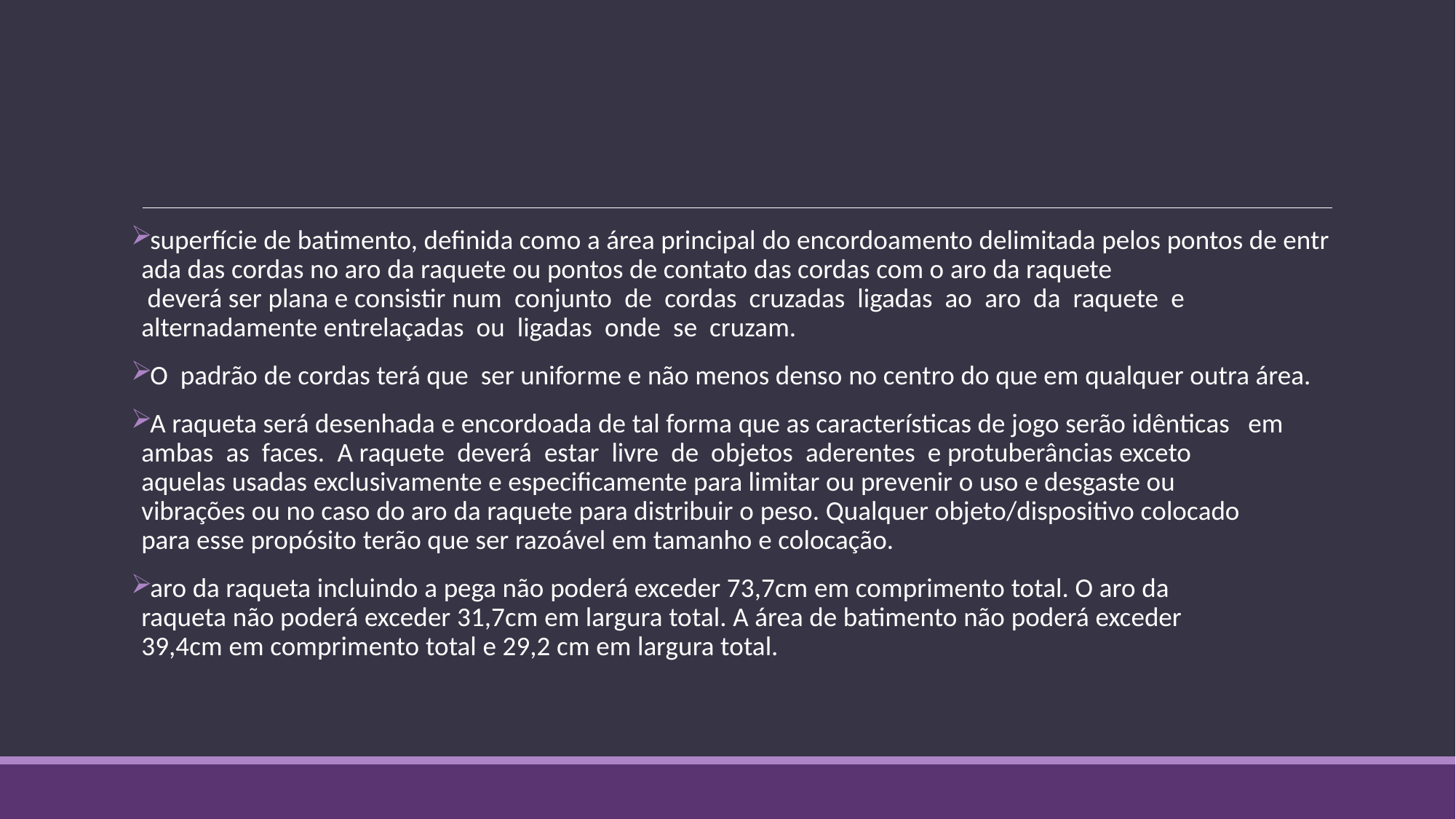

#
superfície de batimento, definida como a área principal do encordoamento delimitada pelos pontos de entrada das cordas no aro da raquete ou pontos de contato das cordas com o aro da raquete          deverá ser plana e consistir num  conjunto  de  cordas  cruzadas  ligadas  ao  aro  da  raquete  e            alternadamente entrelaçadas  ou  ligadas  onde  se  cruzam.
O  padrão de cordas terá que  ser uniforme e não menos denso no centro do que em qualquer outra área.
A raqueta será desenhada e encordoada de tal forma que as características de jogo serão idênticas   em  ambas  as  faces.  A raquete  deverá  estar  livre  de  objetos  aderentes  e protuberâncias exceto  aquelas usadas exclusivamente e especificamente para limitar ou prevenir o uso e desgaste ou               vibrações ou no caso do aro da raquete para distribuir o peso. Qualquer objeto/dispositivo colocado  para esse propósito terão que ser razoável em tamanho e colocação.
aro da raqueta incluindo a pega não poderá exceder 73,7cm em comprimento total. O aro da raqueta não poderá exceder 31,7cm em largura total. A área de batimento não poderá exceder           39,4cm em comprimento total e 29,2 cm em largura total.